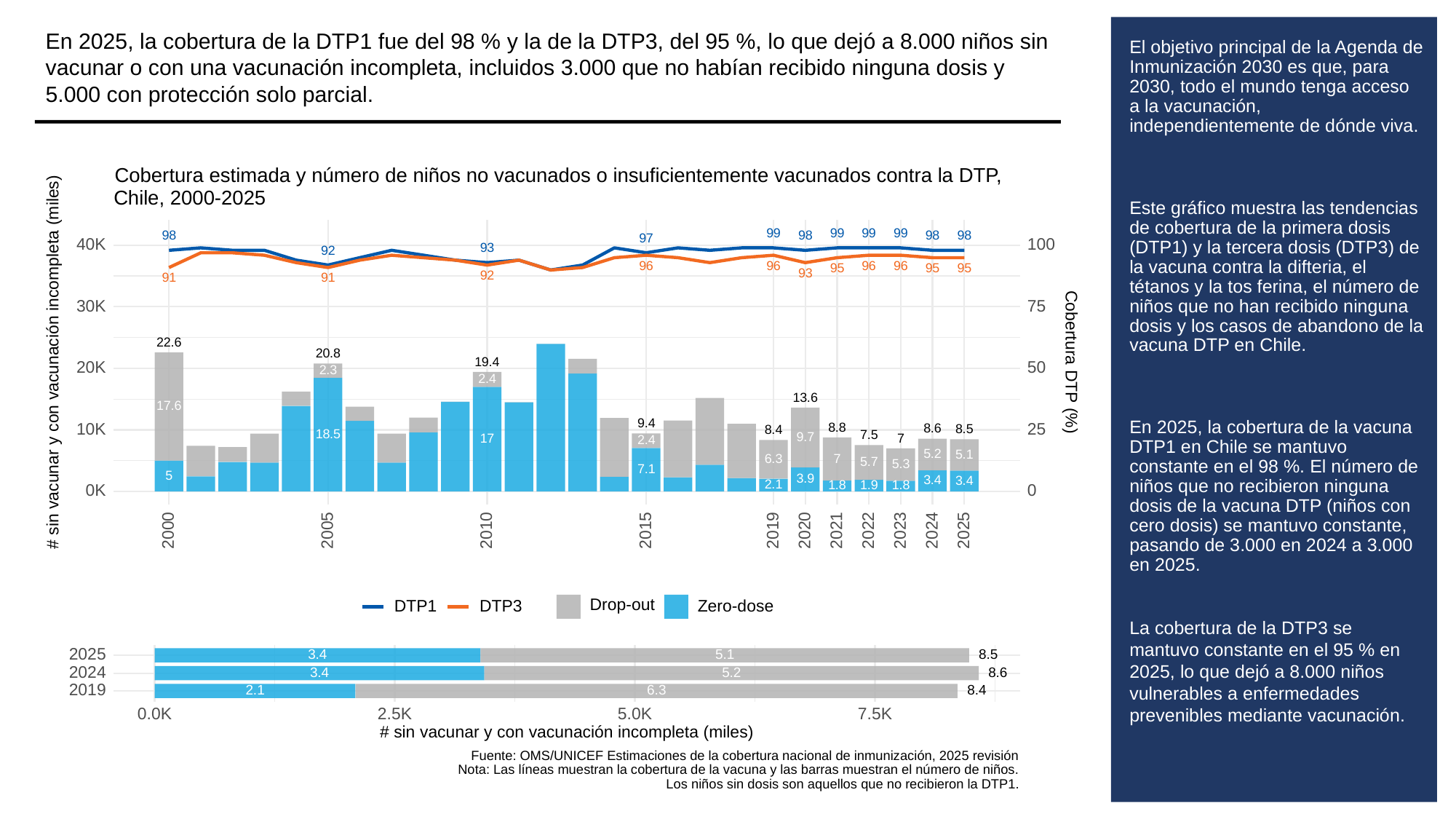

En 2025, la cobertura de la DTP1 fue del 98 % y la de la DTP3, del 95 %, lo que dejó a 8.000 niños sin vacunar o con una vacunación incompleta, incluidos 3.000 que no habían recibido ninguna dosis y 5.000 con protección solo parcial.
# El objetivo principal de la Agenda de Inmunización 2030 es que, para 2030, todo el mundo tenga acceso a la vacunación, independientemente de dónde viva.

Este gráfico muestra las tendencias de cobertura de la primera dosis (DTP1) y la tercera dosis (DTP3) de la vacuna contra la difteria, el tétanos y la tos ferina, el número de niños que no han recibido ninguna dosis y los casos de abandono de la vacuna DTP en Chile.

En 2025, la cobertura de la vacuna DTP1 en Chile se mantuvo constante en el 98 %. El número de niños que no recibieron ninguna dosis de la vacuna DTP (niños con cero dosis) se mantuvo constante, pasando de 3.000 en 2024 a 3.000 en 2025.

La cobertura de la DTP3 se mantuvo constante en el 95 % en 2025, lo que dejó a 8.000 niños vulnerables a enfermedades prevenibles mediante vacunación.

Cobertura estimada y número de niños no vacunados o insuficientemente vacunados contra la DTP,
Chile, 2000-2025

99
99
99
99
98
98
98
98
97
40K
100
93

92

96
96
96
96
95
95
95
93
92
91
91

30K
75

22.6

20.8

# sin vacunar y con vacunación incompleta (miles)
Cobertura DTP (%)
19.4

20K
50

2.3

2.4

13.6

17.6

9.4

8.8
10K
25

8.6
8.5
8.4
18.5

7.5

9.7

7
17
2.4

5.2
5.1
6.3
7
5.7
5.3

7.1

5
3.9
3.4
3.4

2.1

1.9
1.8
1.8
0K
0

2023
2000
2005
2010
2015
2019
2020
2021
2022
2024
2025

Drop-out
DTP3
Zero-dose
DTP1

2025
3.4
5.1
8.5

2024
3.4
5.2
8.6

2019
6.3
8.4
2.1

0.0K
2.5K
5.0K
7.5K
# sin vacunar y con vacunación incompleta (miles)
Fuente: OMS/UNICEF Estimaciones de la cobertura nacional de inmunización, 2025 revisión
Nota: Las líneas muestran la cobertura de la vacuna y las barras muestran el número de niños.
Los niños sin dosis son aquellos que no recibieron la DTP1.